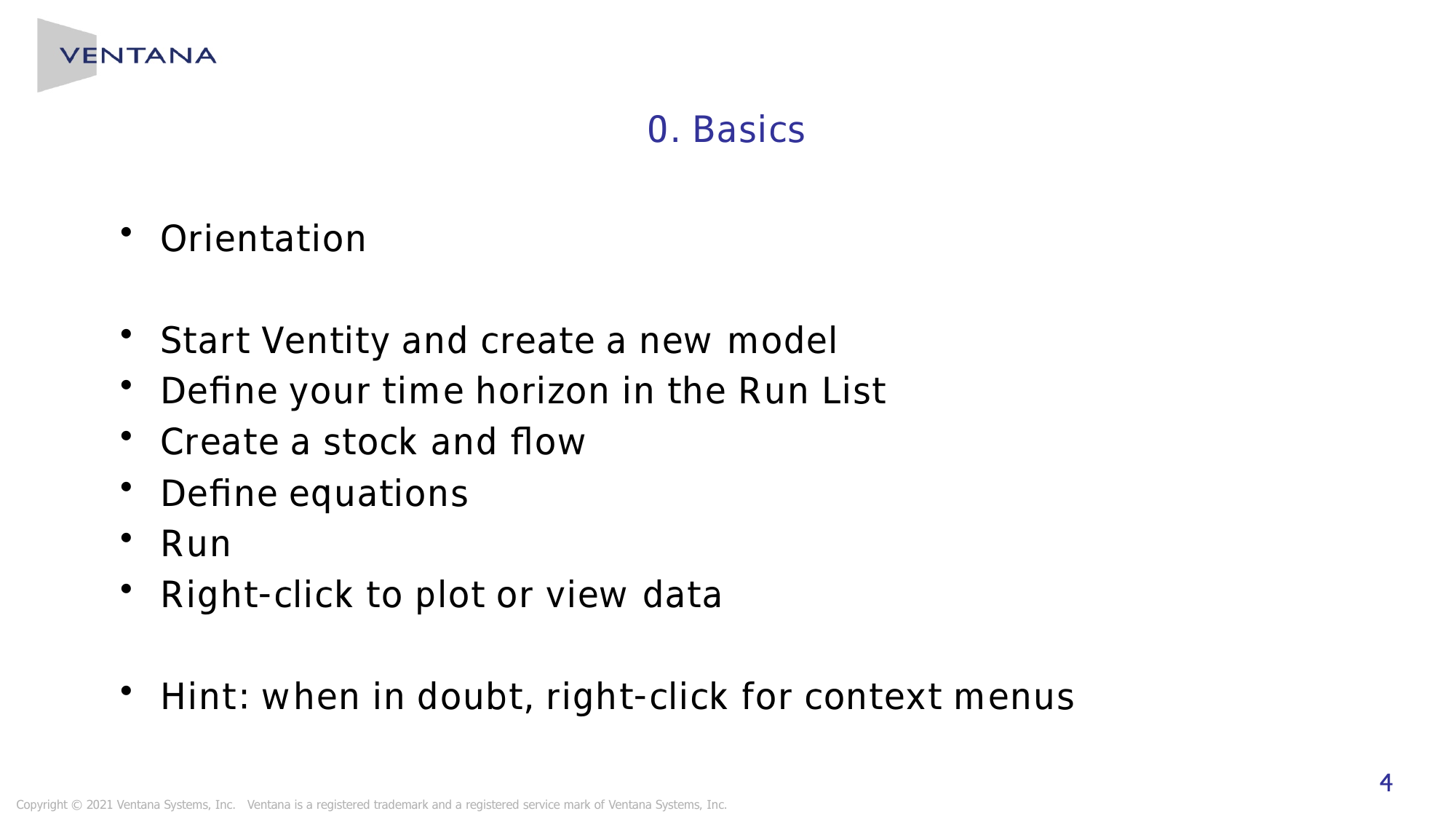

# 0. Basics
Orientation

Start Ventity and create a new model
Define your time horizon in the Run List
Create a stock and flow
Define equations
Run
Right-click to plot or view data

Hint: when in doubt, right-click for context menus